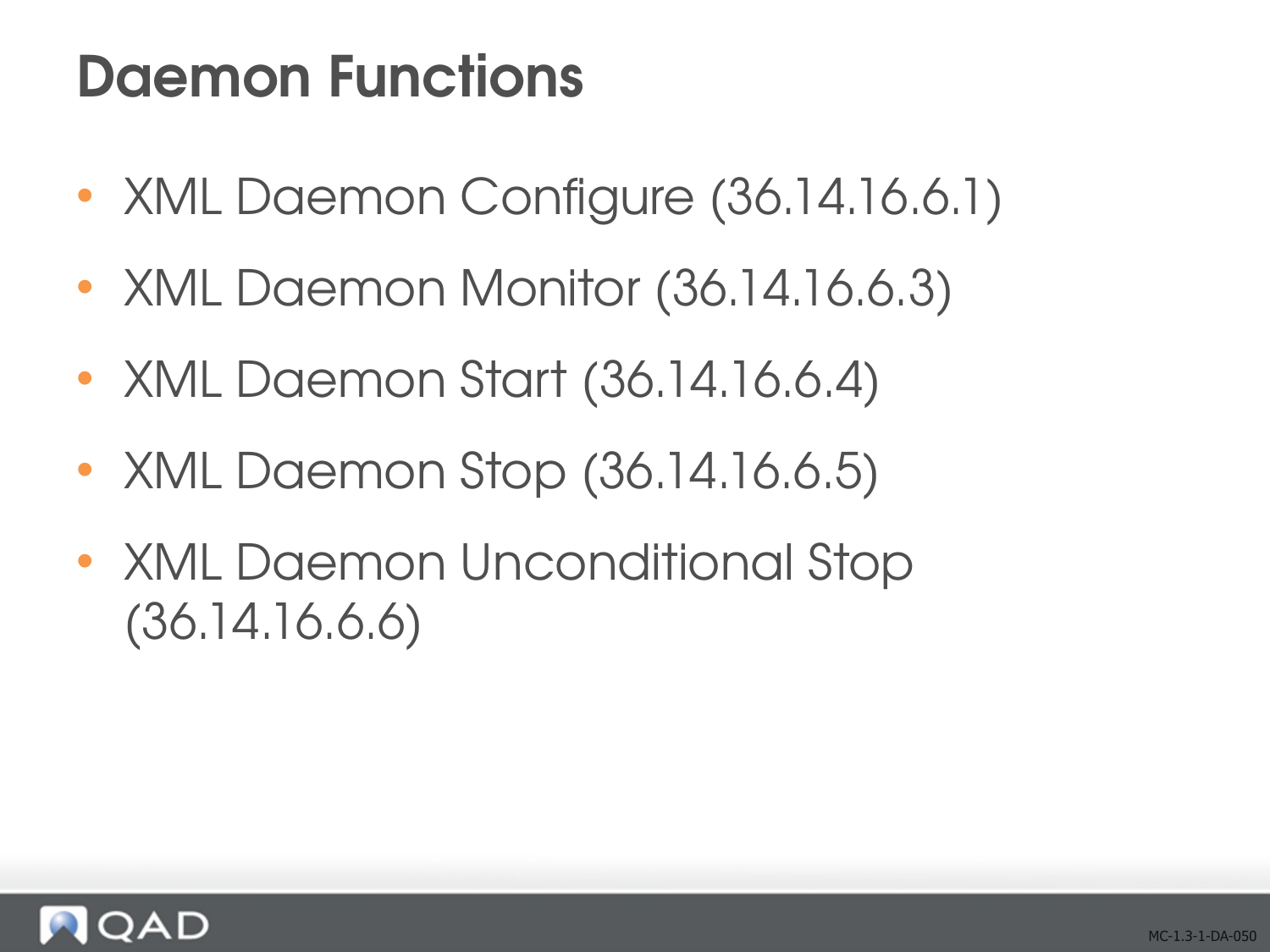

# Daemon Functions
XML Daemon Configure (36.14.16.6.1)
XML Daemon Monitor (36.14.16.6.3)
XML Daemon Start (36.14.16.6.4)
XML Daemon Stop (36.14.16.6.5)
XML Daemon Unconditional Stop (36.14.16.6.6)
MC-1.3-1-DA-050